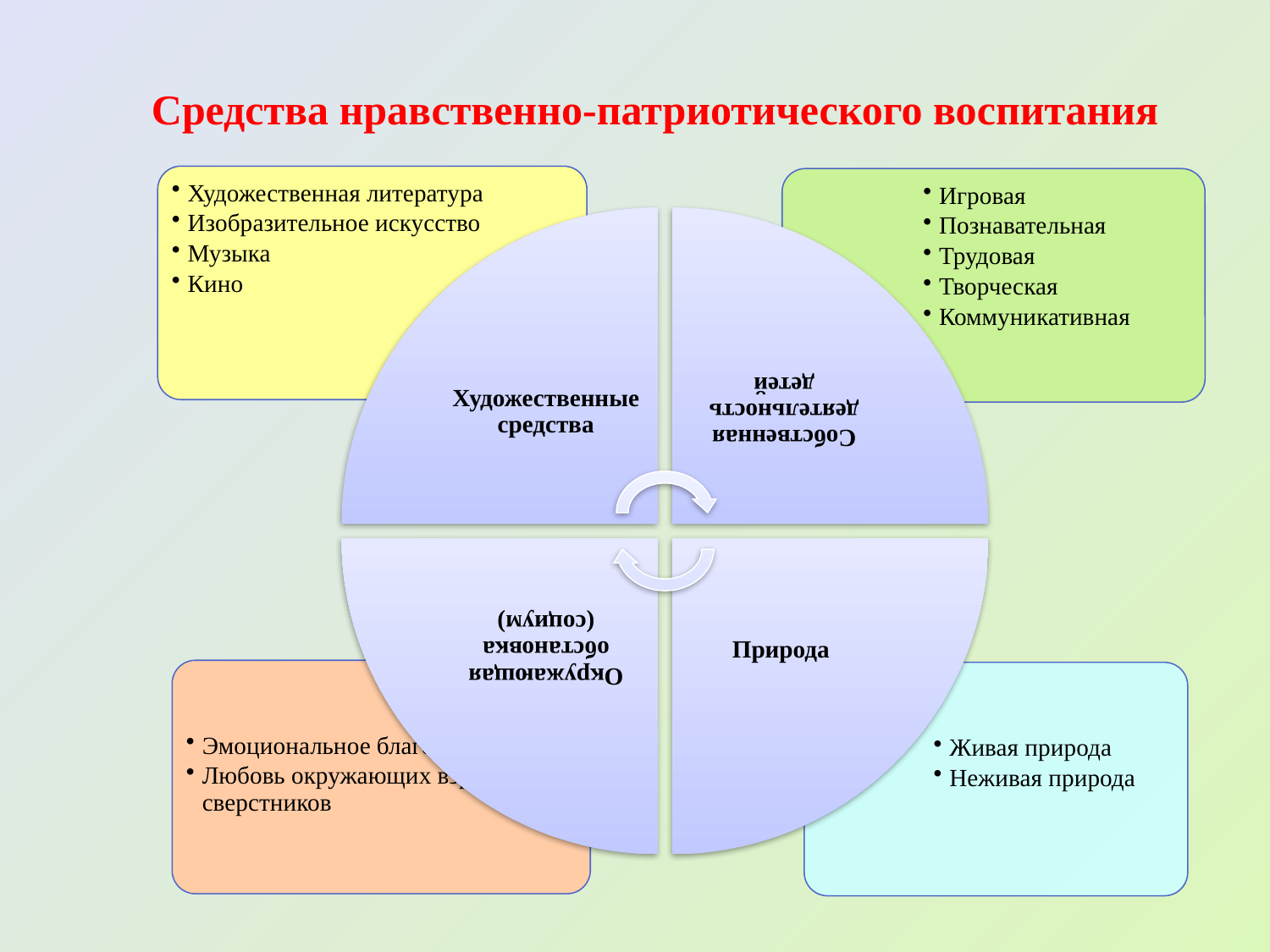

Средства нравственно-патриотического воспитания

#
Живая природа
Неживая природа

Эмоциональное благополучие
Любовь окружающих взрослых и сверстников
Игровая
Познавательная
Трудовая
Творческая
Коммуникативная
Художественная литература
Изобразительное искусство
Музыка
Кино
Художественные средства
Собственная деятельность детей
Природа
Окружающая обстановка (социум)